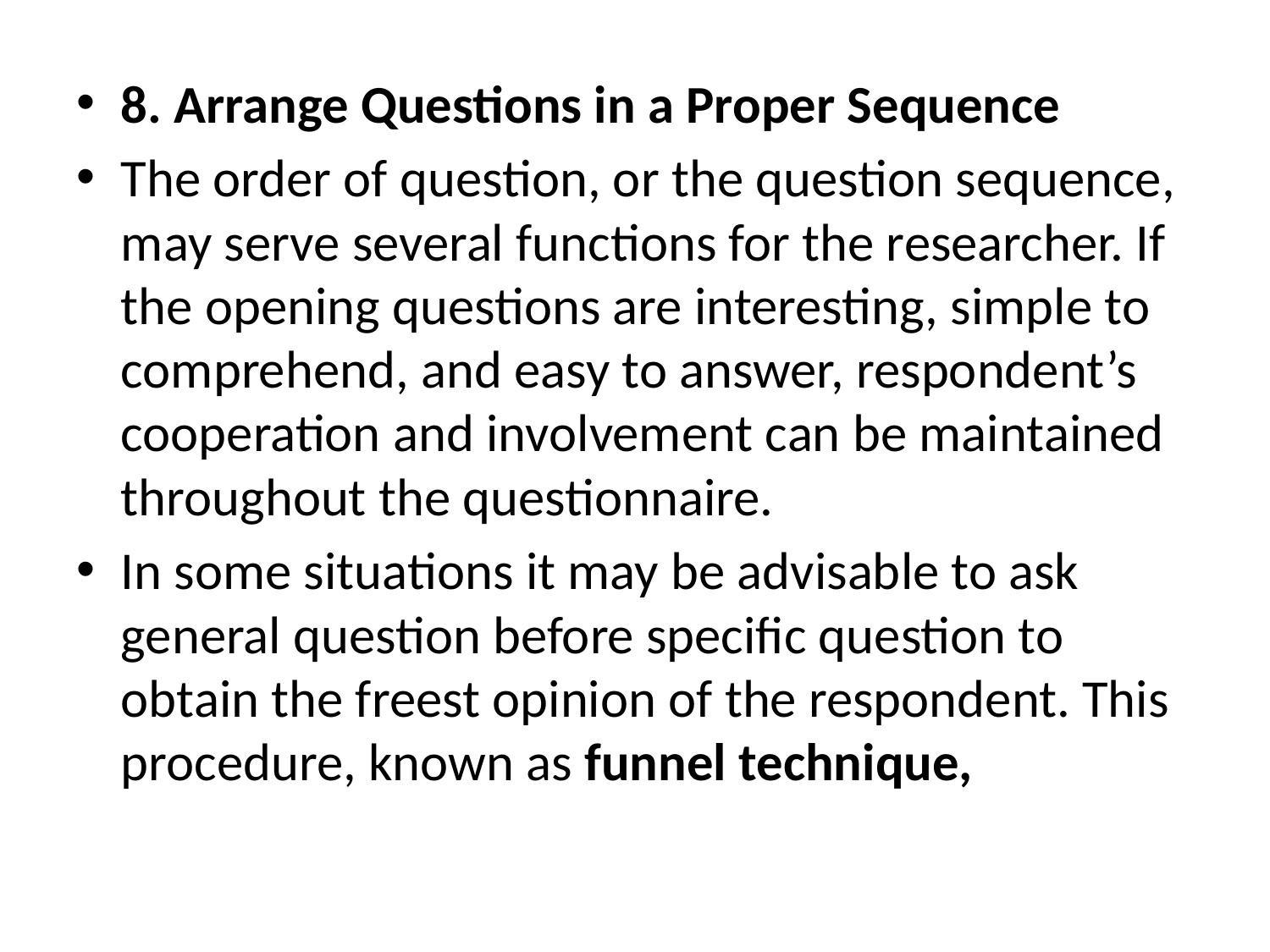

8. Arrange Questions in a Proper Sequence
The order of question, or the question sequence, may serve several functions for the researcher. If the opening questions are interesting, simple to comprehend, and easy to answer, respondent’s cooperation and involvement can be maintained throughout the questionnaire.
In some situations it may be advisable to ask general question before specific question to obtain the freest opinion of the respondent. This procedure, known as funnel technique,